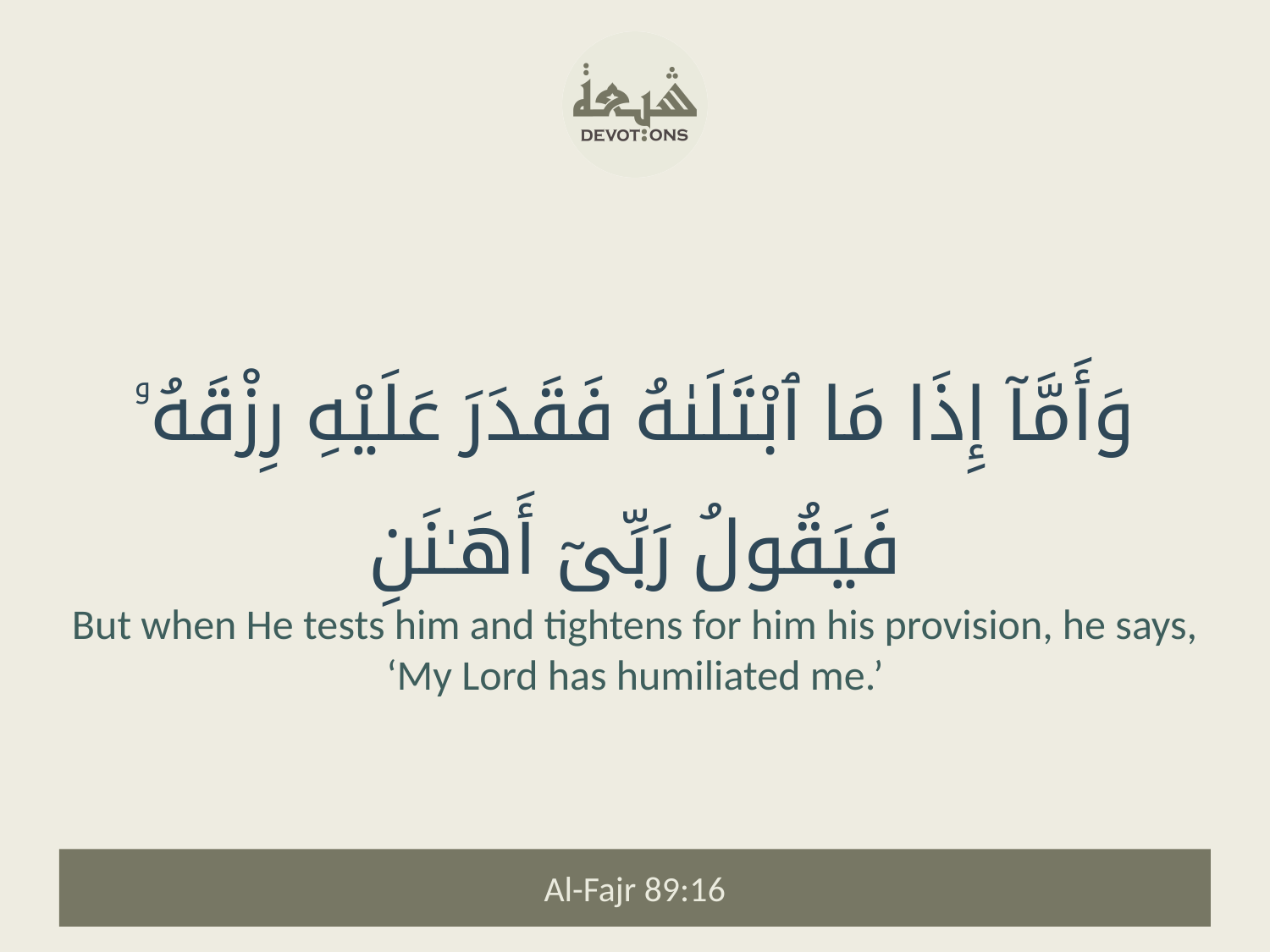

وَأَمَّآ إِذَا مَا ٱبْتَلَىٰهُ فَقَدَرَ عَلَيْهِ رِزْقَهُۥ فَيَقُولُ رَبِّىٓ أَهَـٰنَنِ
But when He tests him and tightens for him his provision, he says, ‘My Lord has humiliated me.’
Al-Fajr 89:16